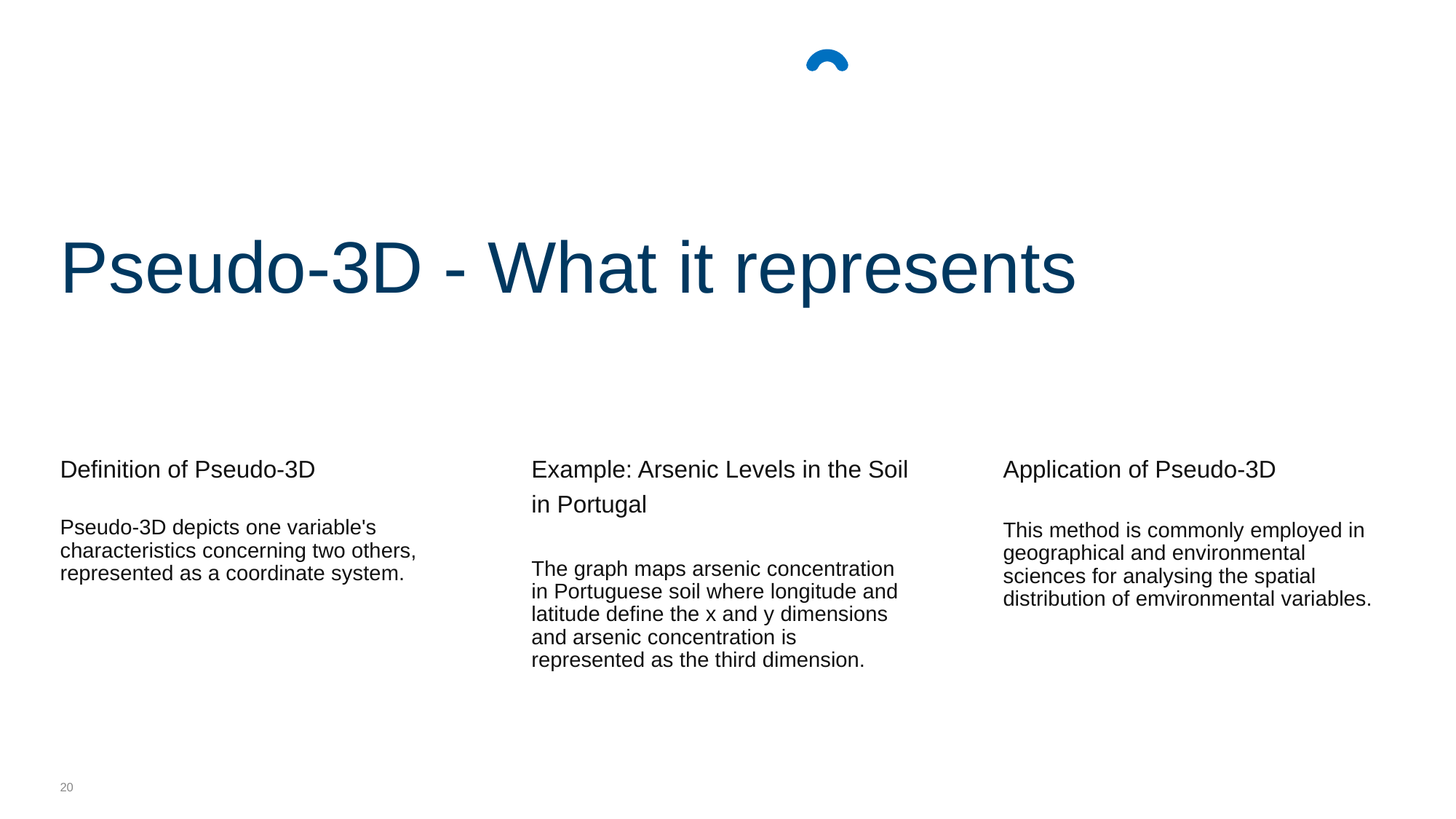

Pseudo-3D - What it represents
Example: Arsenic Levels in the Soil in Portugal
Application of Pseudo-3D
Definition of Pseudo-3D
Pseudo-3D depicts one variable's characteristics concerning two others, represented as a coordinate system.

The graph maps arsenic concentration in Portuguese soil where longitude and latitude define the x and y dimensions and arsenic concentration is represented as the third dimension.
This method is commonly employed in geographical and environmental sciences for analysing the spatial distribution of emvironmental variables.
20